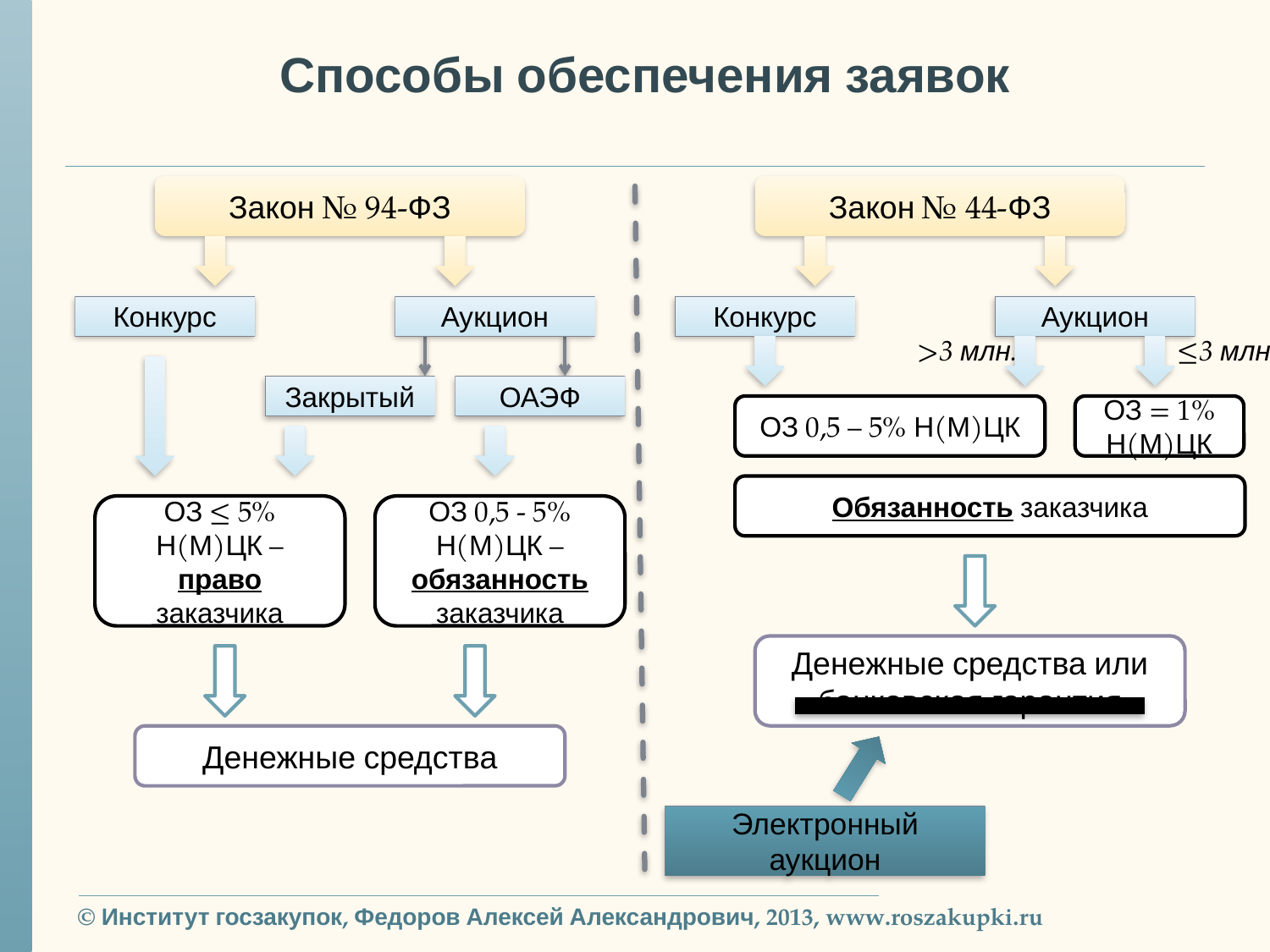

# Способы обеспечения заявок

Закон № 94-ФЗ

Конкурс
Аукцион

Закрытый
ОАЭФ

ОЗ ≤ 5% Н(М)ЦК – право заказчика
ОЗ 0,5 - 5% Н(М)ЦК – обязанность заказчика

Денежные средства
Закон № 44-ФЗ

Конкурс
Аукцион
>3 млн.
≤3 млн.

ОЗ 0,5 – 5% Н(М)ЦК
ОЗ = 1% Н(М)ЦК
Обязанность заказчика

Денежные средства или банковская гарантия

Электронный аукцион